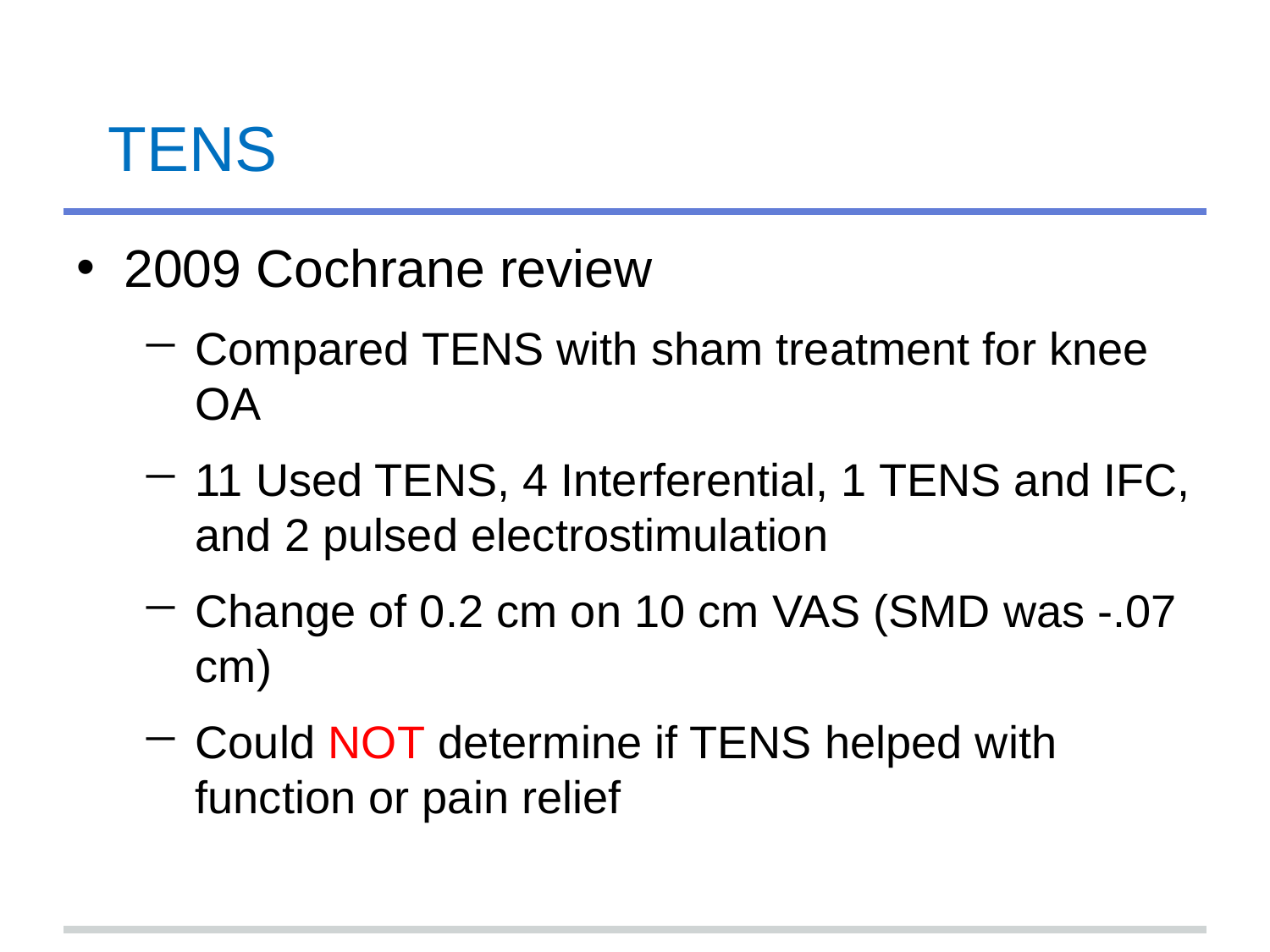

# TENS
2009 Cochrane review
Compared TENS with sham treatment for knee OA
11 Used TENS, 4 Interferential, 1 TENS and IFC, and 2 pulsed electrostimulation
Change of 0.2 cm on 10 cm VAS (SMD was -.07 cm)
Could NOT determine if TENS helped with function or pain relief